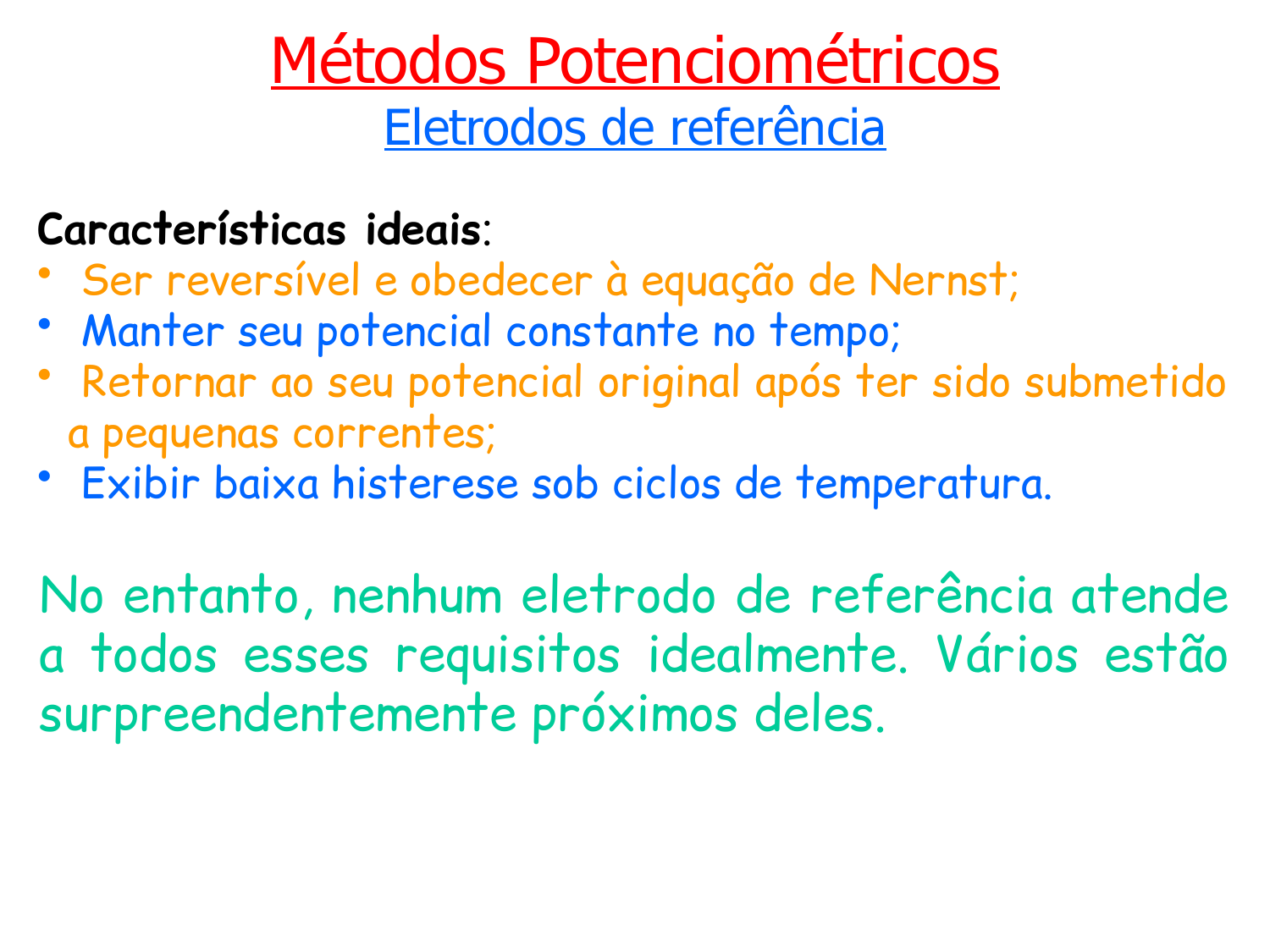

Métodos Potenciométricos
Eletrodos de referência
Características ideais:
 Ser reversível e obedecer à equação de Nernst;
 Manter seu potencial constante no tempo;
 Retornar ao seu potencial original após ter sido submetido a pequenas correntes;
 Exibir baixa histerese sob ciclos de temperatura.
No entanto, nenhum eletrodo de referência atende a todos esses requisitos idealmente. Vários estão surpreendentemente próximos deles.